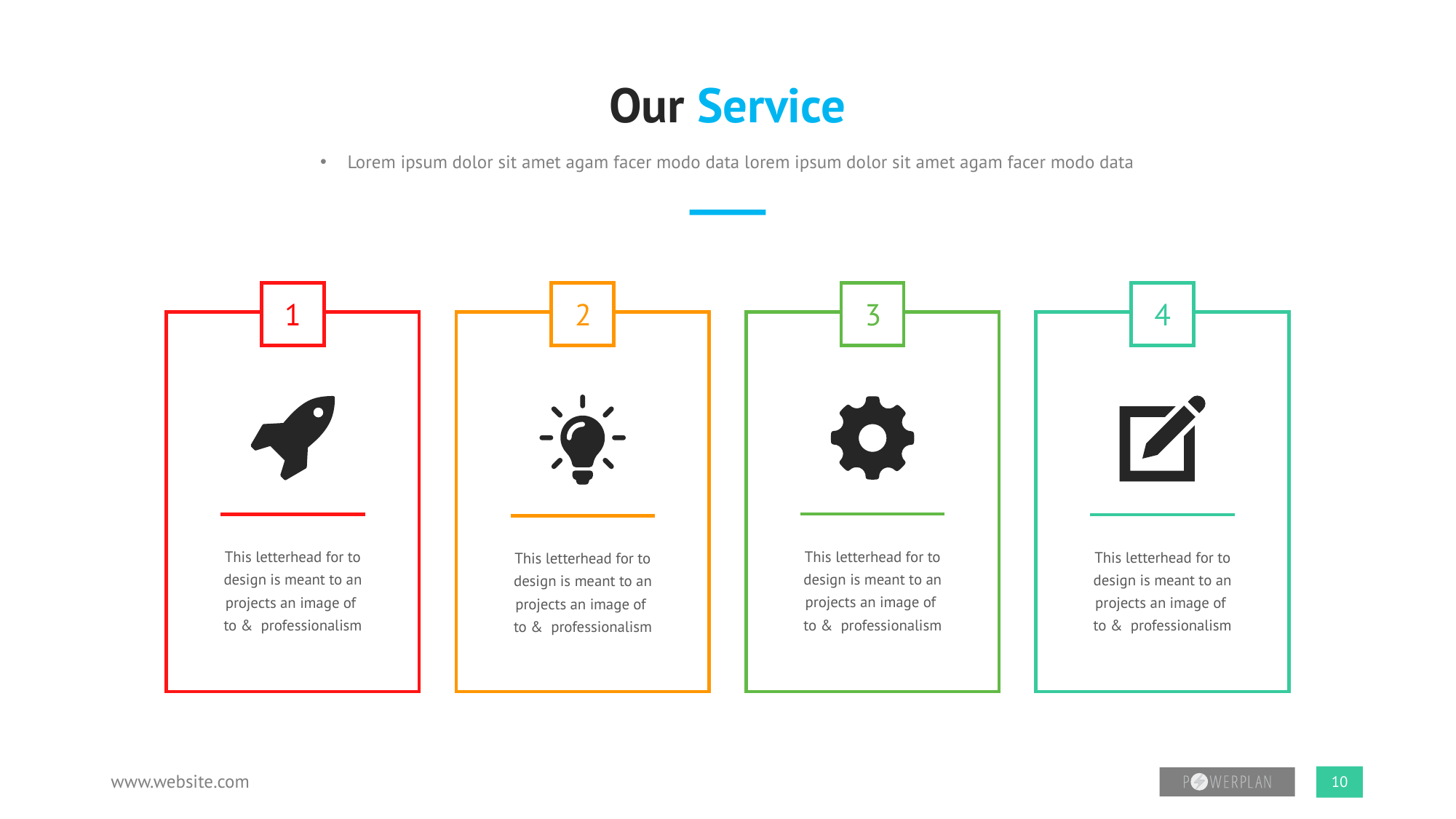

# Our Service
Lorem ipsum dolor sit amet agam facer modo data lorem ipsum dolor sit amet agam facer modo data

1
2
3
4

This letterhead for to design is meant to an projects an image of  to &  professionalism

This letterhead for to design is meant to an projects an image of  to &  professionalism

This letterhead for to design is meant to an projects an image of  to &  professionalism

This letterhead for to design is meant to an projects an image of  to &  professionalism
www.website.com
10